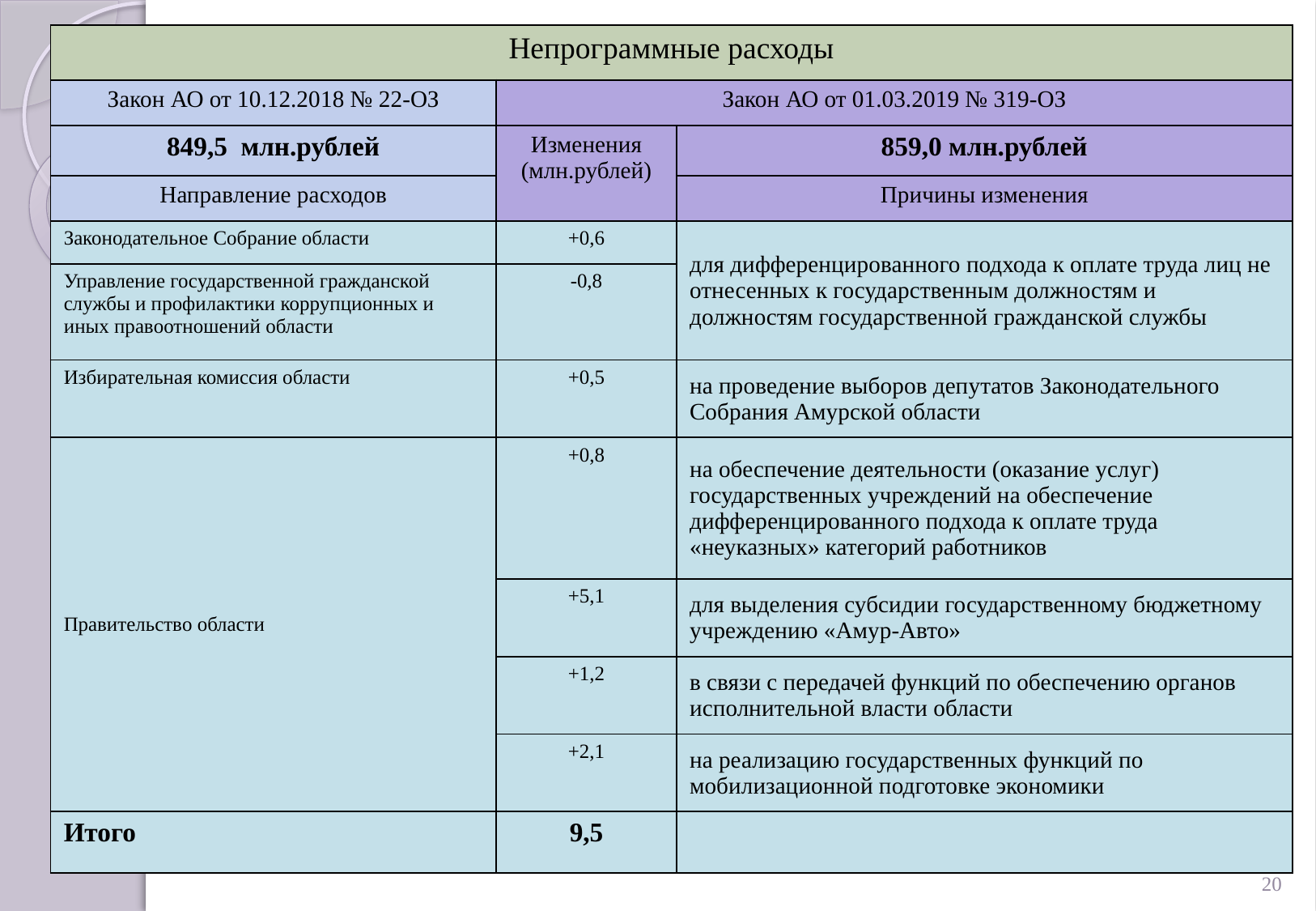

| Непрограммные расходы |  |  |
| --- | --- | --- |
| Закон АО от 10.12.2018 № 22-ОЗ | Закон АО от 01.03.2019 № 319-ОЗ |  |
| 849,5 млн.рублей | Изменения (млн.рублей) | 859,0 млн.рублей |
| Направление расходов |  | Причины изменения |
| Законодательное Собрание области | +0,6 | для дифференцированного подхода к оплате труда лиц не отнесенных к государственным должностям и должностям государственной гражданской службы |
| Управление государственной гражданской службы и профилактики коррупционных и иных правоотношений области | -0,8 |  |
| Избирательная комиссия области | +0,5 | на проведение выборов депутатов Законодательного Собрания Амурской области |
| Правительство области | +0,8 | на обеспечение деятельности (оказание услуг) государственных учреждений на обеспечение дифференцированного подхода к оплате труда «неуказных» категорий работников |
|  | +5,1 | для выделения субсидии государственному бюджетному учреждению «Амур-Авто» |
|  | +1,2 | в связи с передачей функций по обеспечению органов исполнительной власти области |
|  | +2,1 | на реализацию государственных функций по мобилизационной подготовке экономики |
| Итого | 9,5 |  |
20